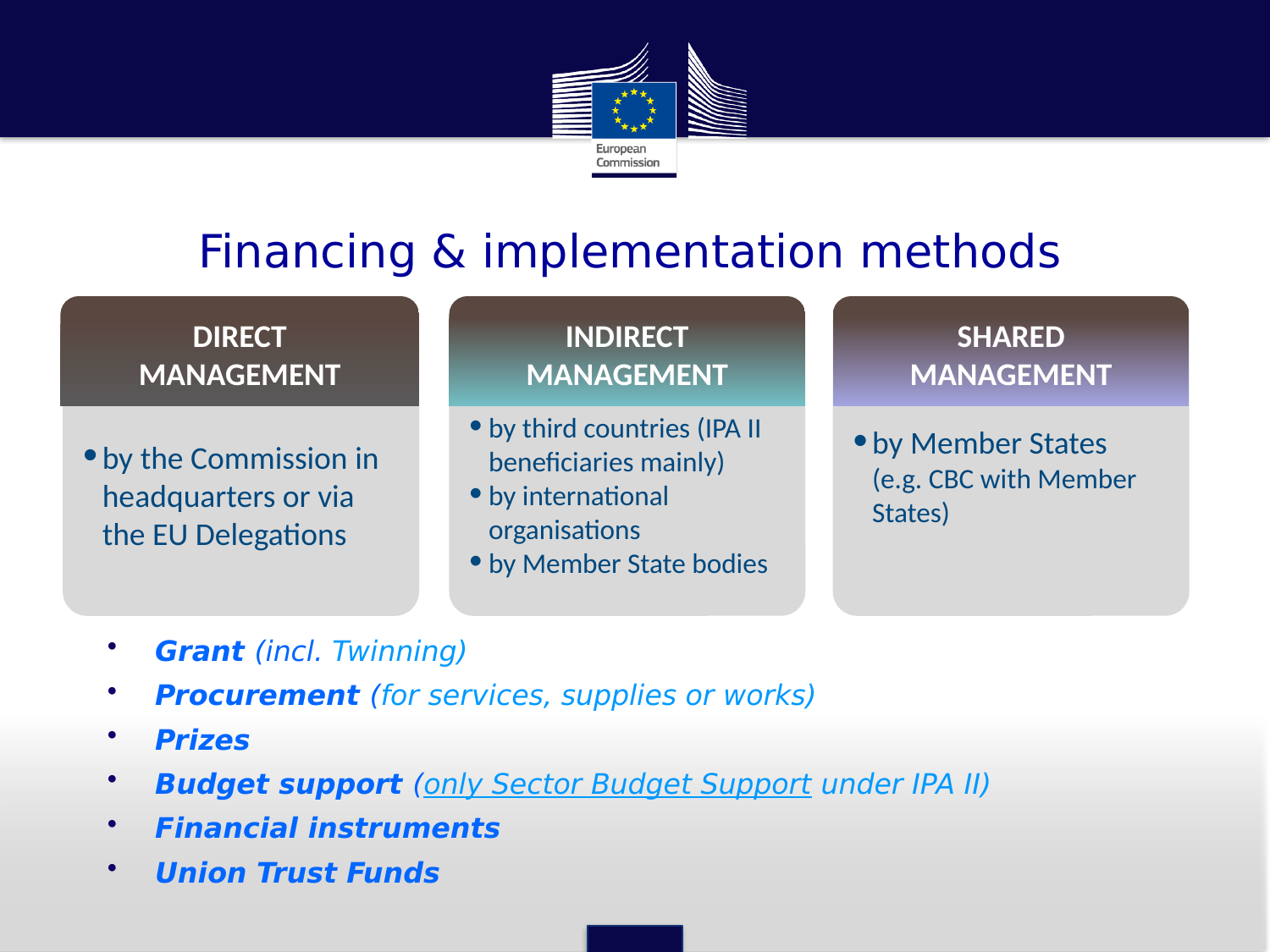

Financing & implementation methods
DIRECT
MANAGEMENT

by the Commission in headquarters or via the EU Delegations
INDIRECT MANAGEMENT

by third countries (IPA II beneficiaries mainly)
by international organisations
by Member State bodies

SHARED
MANAGEMENT

by Member States
(e.g. CBC with Member States)

Grant (incl. Twinning)
Procurement (for services, supplies or works)
Prizes
Budget support (only Sector Budget Support under IPA II)
Financial instruments
Union Trust Funds